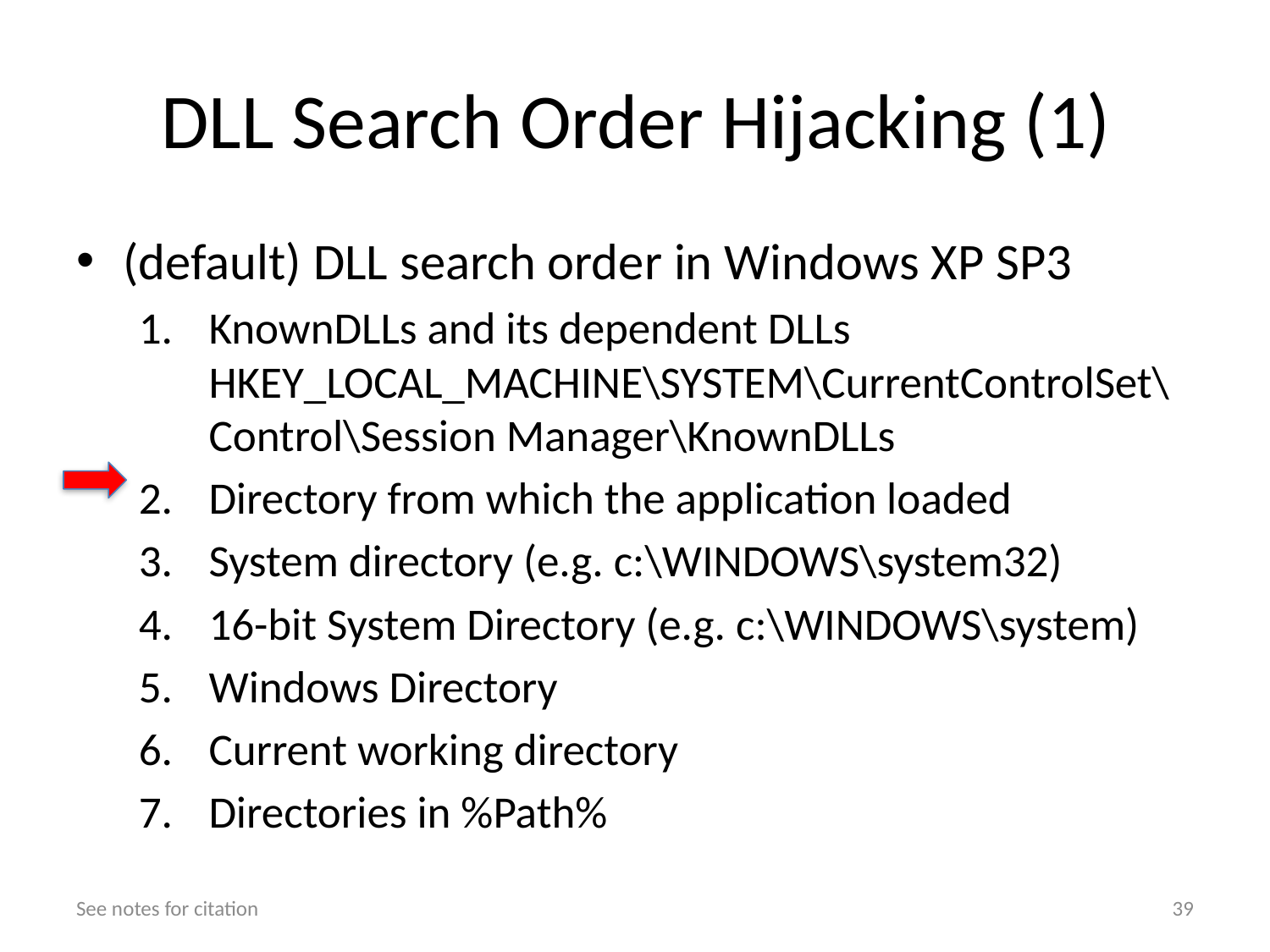

# DLL Search Order Hijacking (1)
(default) DLL search order in Windows XP SP3
KnownDLLs and its dependent DLLs HKEY_LOCAL_MACHINE\SYSTEM\CurrentControlSet\Control\Session Manager\KnownDLLs
Directory from which the application loaded
System directory (e.g. c:\WINDOWS\system32)
16-bit System Directory (e.g. c:\WINDOWS\system)
Windows Directory
Current working directory
Directories in %Path%

See notes for citation
39